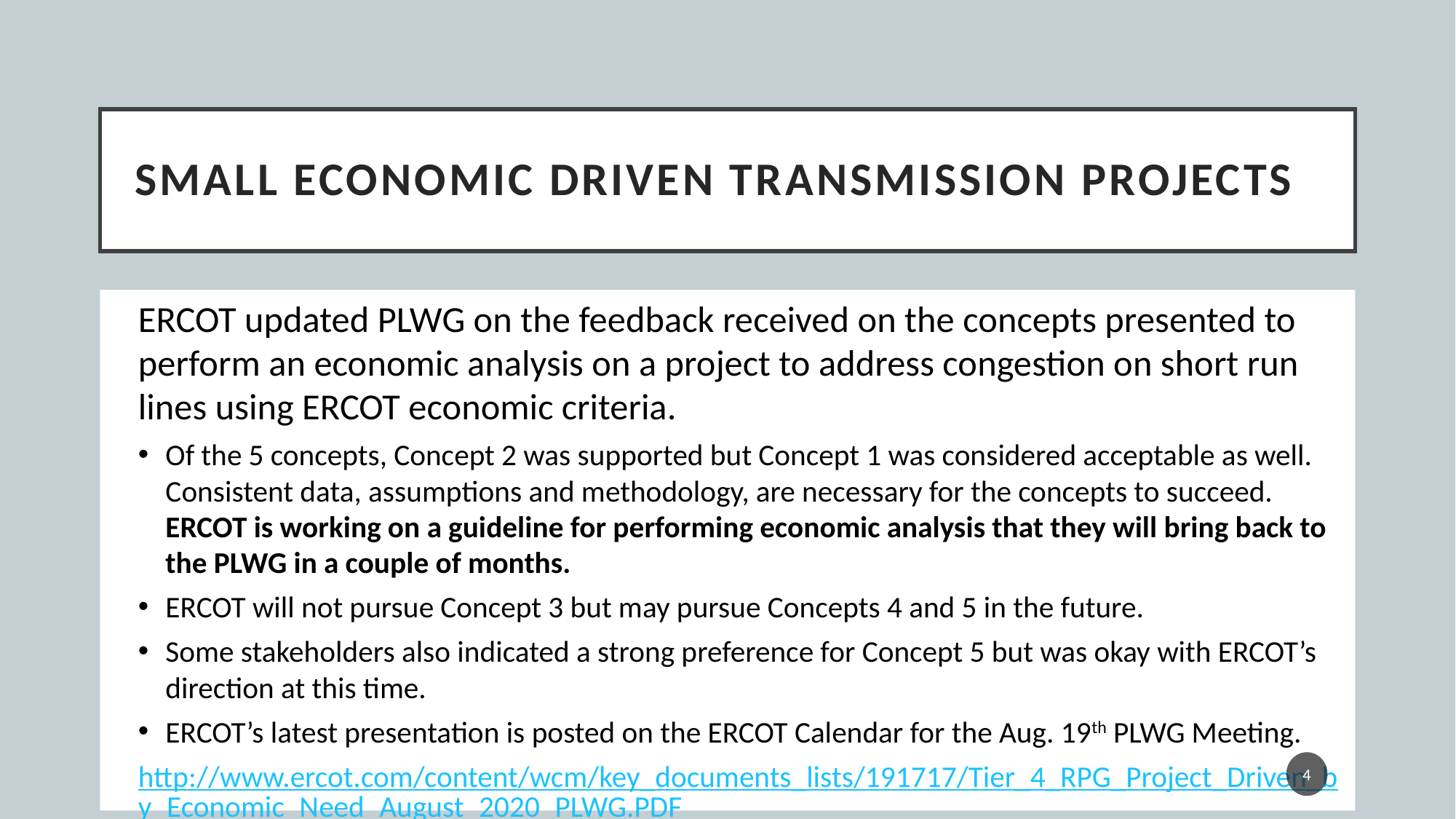

# Small Economic Driven Transmission Projects
ERCOT updated PLWG on the feedback received on the concepts presented to perform an economic analysis on a project to address congestion on short run lines using ERCOT economic criteria.
Of the 5 concepts, Concept 2 was supported but Concept 1 was considered acceptable as well.  Consistent data, assumptions and methodology, are necessary for the concepts to succeed.  ERCOT is working on a guideline for performing economic analysis that they will bring back to the PLWG in a couple of months.
ERCOT will not pursue Concept 3 but may pursue Concepts 4 and 5 in the future.
Some stakeholders also indicated a strong preference for Concept 5 but was okay with ERCOT’s direction at this time.
ERCOT’s latest presentation is posted on the ERCOT Calendar for the Aug. 19th PLWG Meeting.
http://www.ercot.com/content/wcm/key_documents_lists/191717/Tier_4_RPG_Project_Driven_by_Economic_Need_August_2020_PLWG.PDF

4